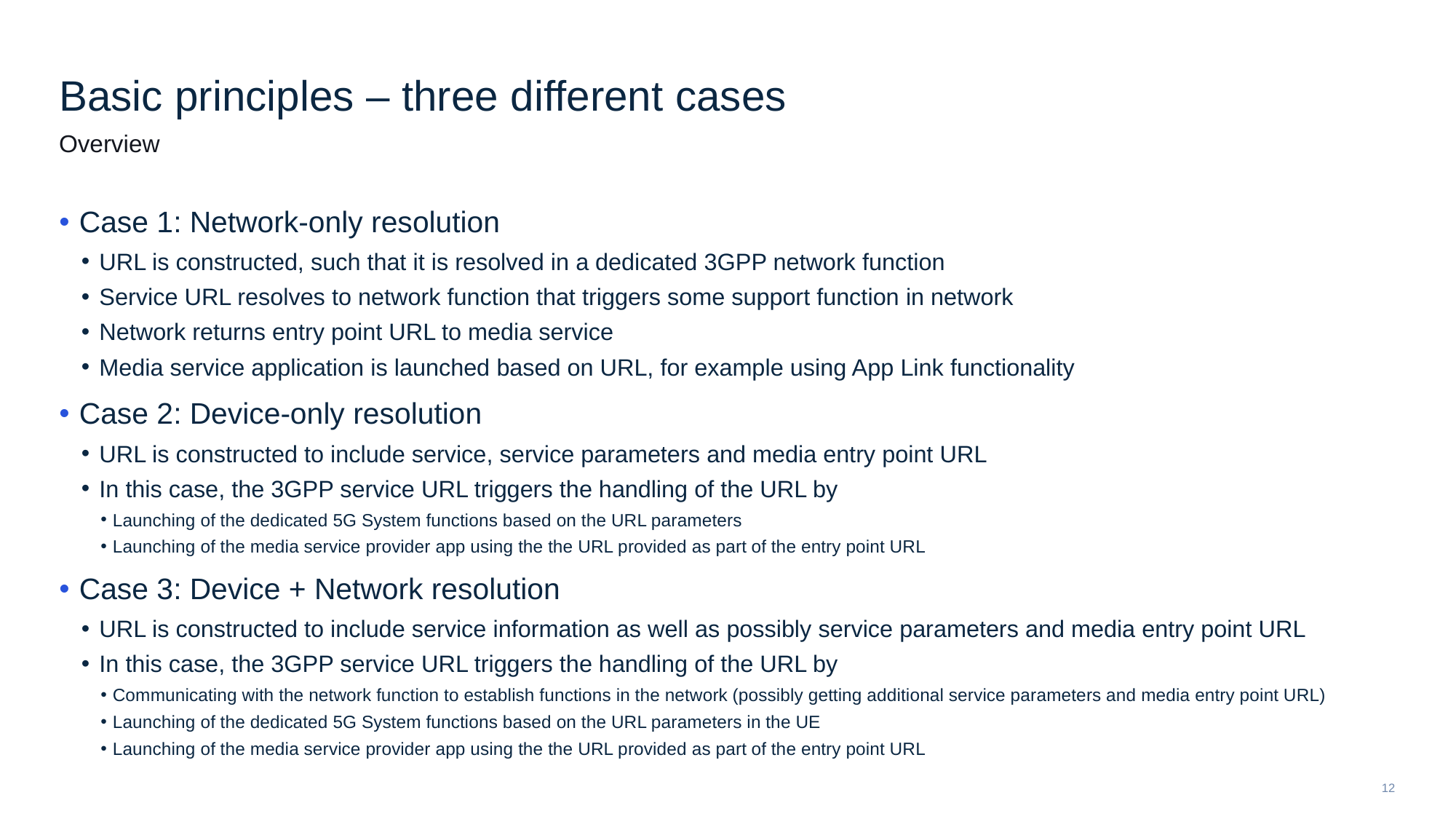

# Basic principles – three different cases
Overview
Case 1: Network-only resolution
URL is constructed, such that it is resolved in a dedicated 3GPP network function
Service URL resolves to network function that triggers some support function in network
Network returns entry point URL to media service
Media service application is launched based on URL, for example using App Link functionality
Case 2: Device-only resolution
URL is constructed to include service, service parameters and media entry point URL
In this case, the 3GPP service URL triggers the handling of the URL by
Launching of the dedicated 5G System functions based on the URL parameters
Launching of the media service provider app using the the URL provided as part of the entry point URL
Case 3: Device + Network resolution
URL is constructed to include service information as well as possibly service parameters and media entry point URL
In this case, the 3GPP service URL triggers the handling of the URL by
Communicating with the network function to establish functions in the network (possibly getting additional service parameters and media entry point URL)
Launching of the dedicated 5G System functions based on the URL parameters in the UE
Launching of the media service provider app using the the URL provided as part of the entry point URL